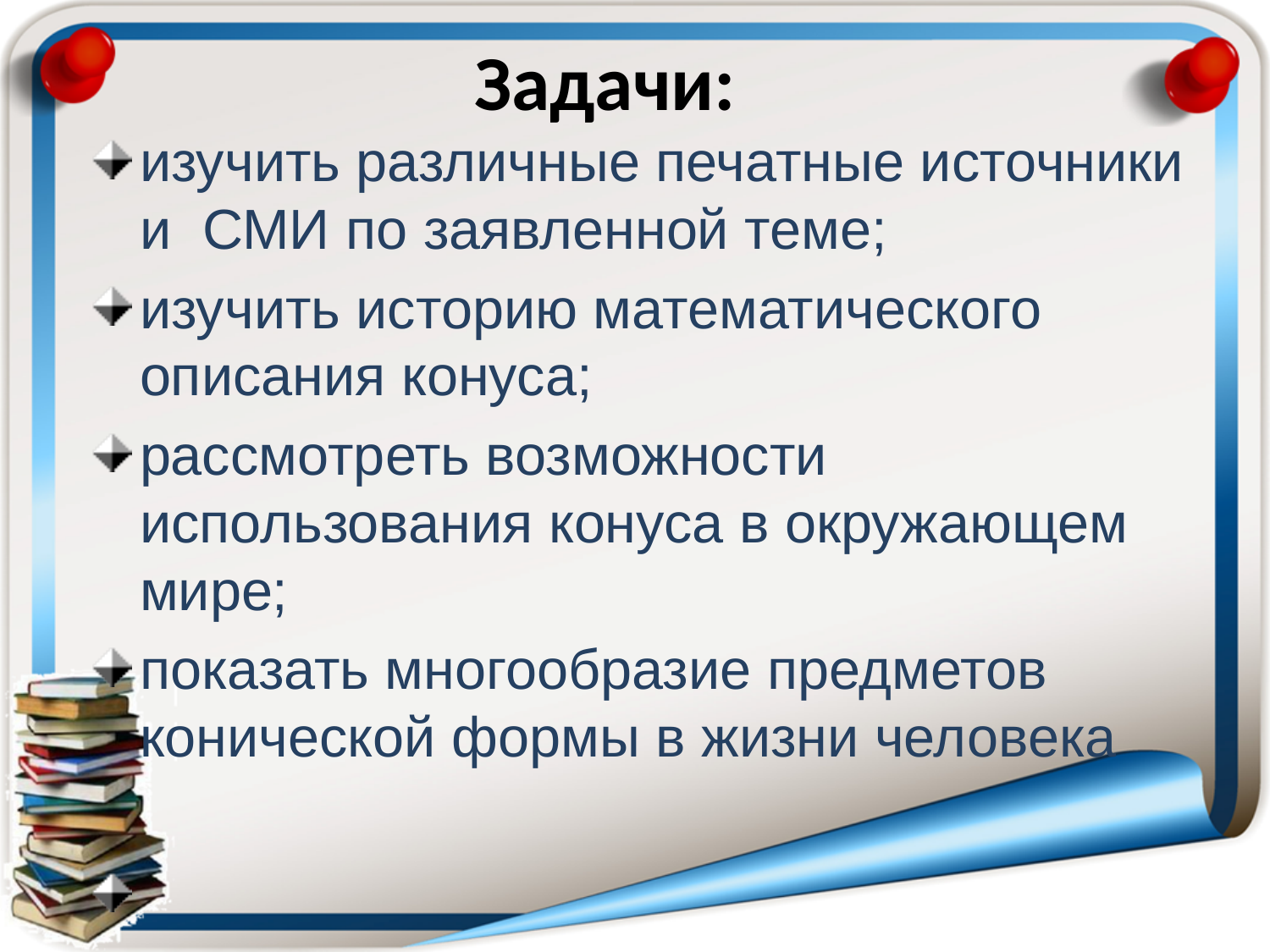

# Задачи:
изучить различные печатные источники и  СМИ по заявленной теме;
изучить историю математического описания конуса;
рассмотреть возможности использования конуса в окружающем мире;
показать многообразие предметов конической формы в жизни человека